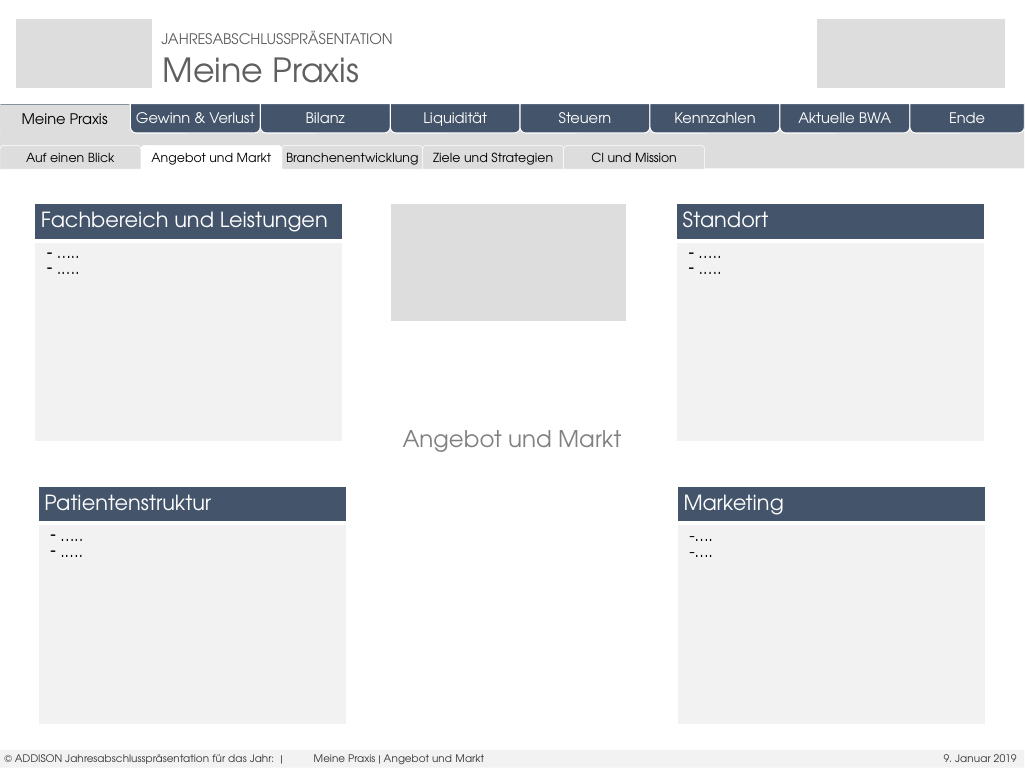

|  |  |  |  |  |  |
| --- | --- | --- | --- | --- | --- |
Auf einen Blick
Angebot und Markt
Branchenentwicklung
Ziele und Strategien
CI und Mission
Eigene Folie
| Fachbereich und Leistungen |
| --- |
| ….. .…. |
| Standort |
| --- |
| ….. .…. |
Angebot und Markt
| Patientenstruktur |
| --- |
| ….. .…. |
| Marketing |
| --- |
| -…. -…. |
# Meine Praxis | Angebot und Markt
© ADDISON Jahresabschlusspräsentation für das Jahr:  |